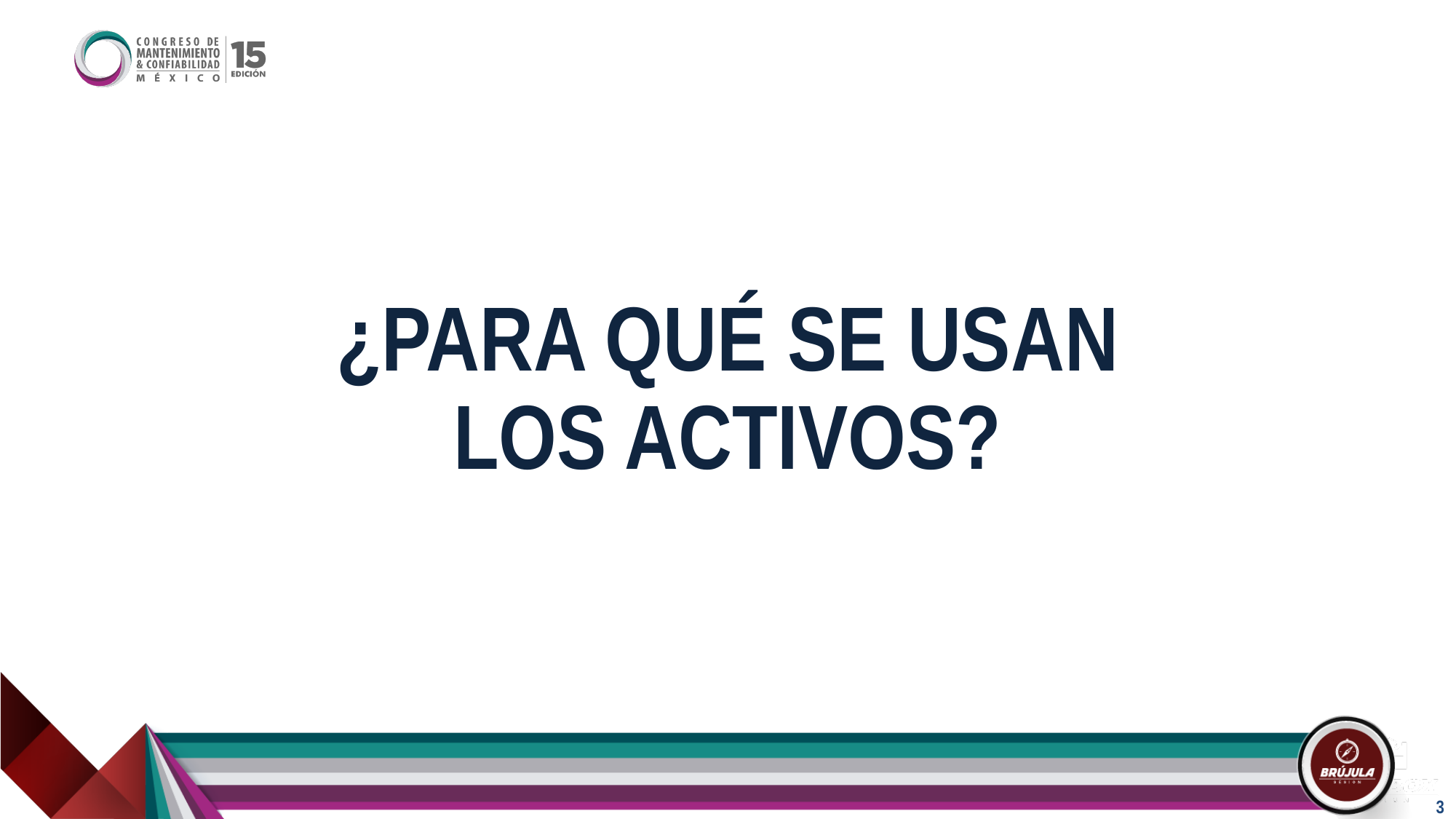

# ¿PARA QUÉ SE USAN LOS ACTIVOS?
3